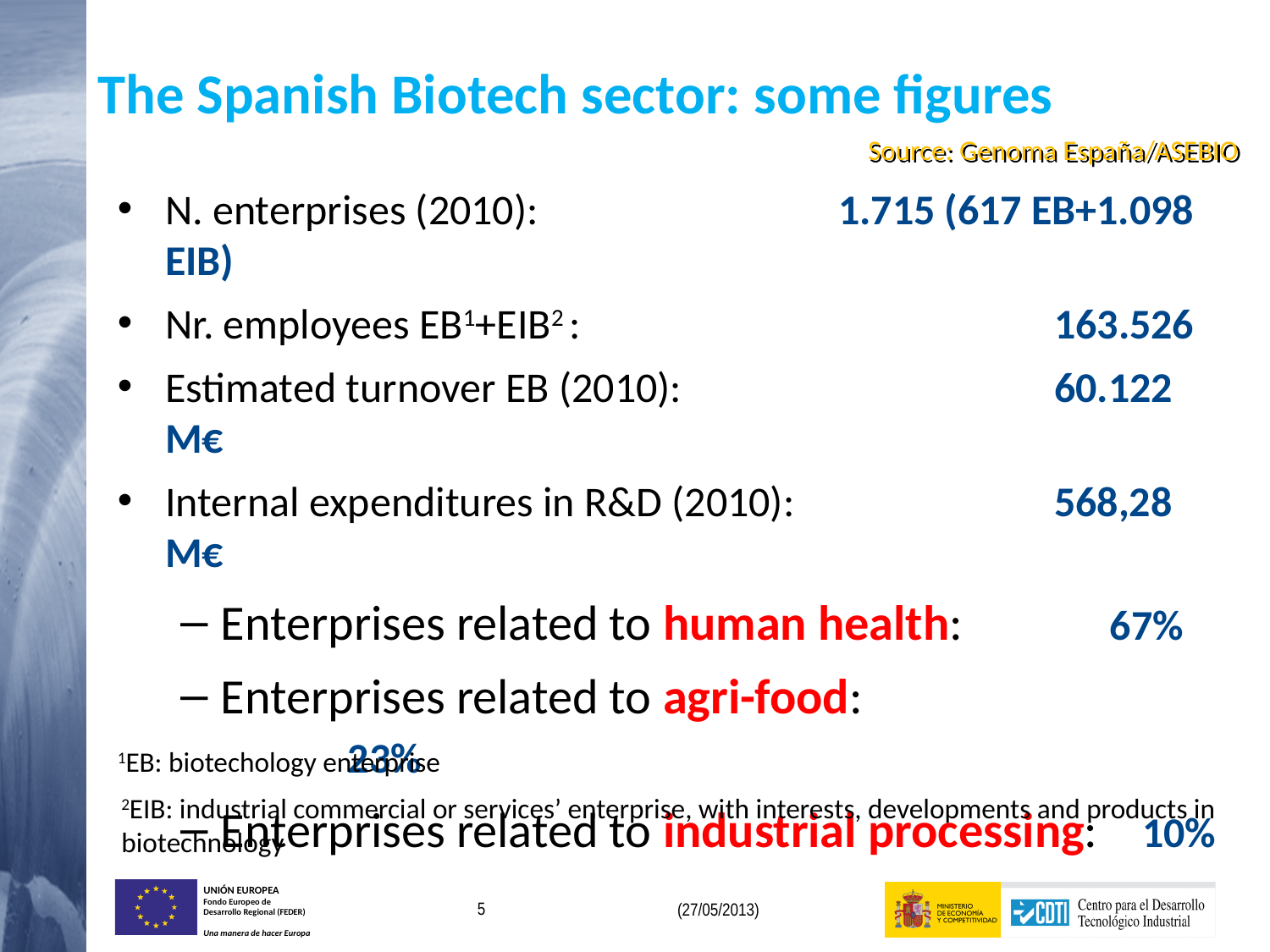

# The Spanish Biotech sector: some figures
Source: Genoma España/ASEBIO
N. enterprises (2010): 		    1.715 (617 EB+1.098 EIB)
Nr. employees EB1+EIB2 : 				163.526
Estimated turnover EB (2010): 			60.122 M€
Internal expenditures in R&D (2010): 		568,28 M€
Enterprises related to human health: 		67%
Enterprises related to agri-food: 			23%
Enterprises related to industrial processing:    10%
1EB: biotechology enterprise
2EIB: industrial commercial or services’ enterprise, with interests, developments and products in biotechnology